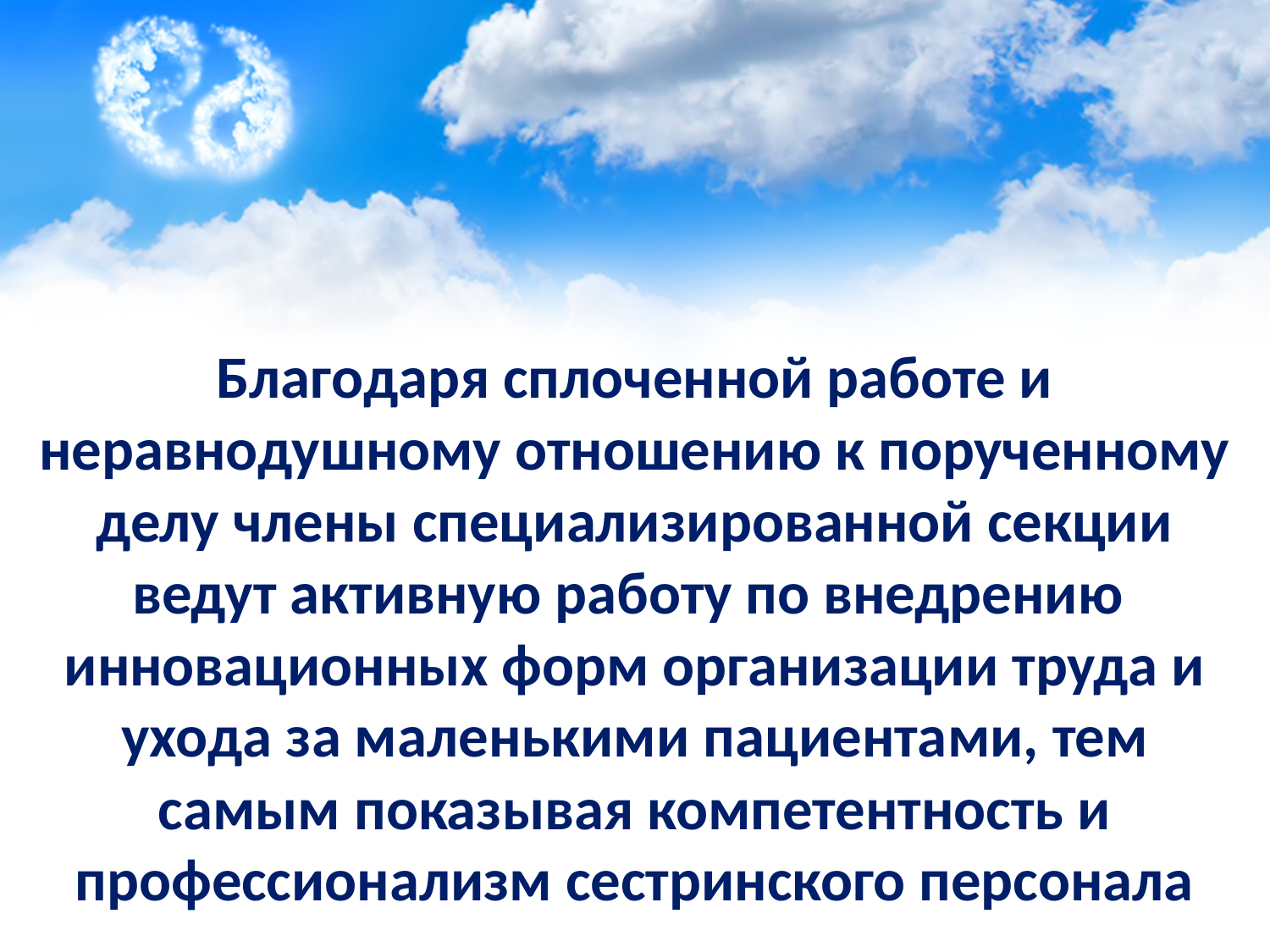

Благодаря сплоченной работе и неравнодушному отношению к порученному делу члены специализированной секции ведут активную работу по внедрению  инновационных форм организации труда и ухода за маленькими пациентами, тем самым показывая компетентность и профессионализм сестринского персонала